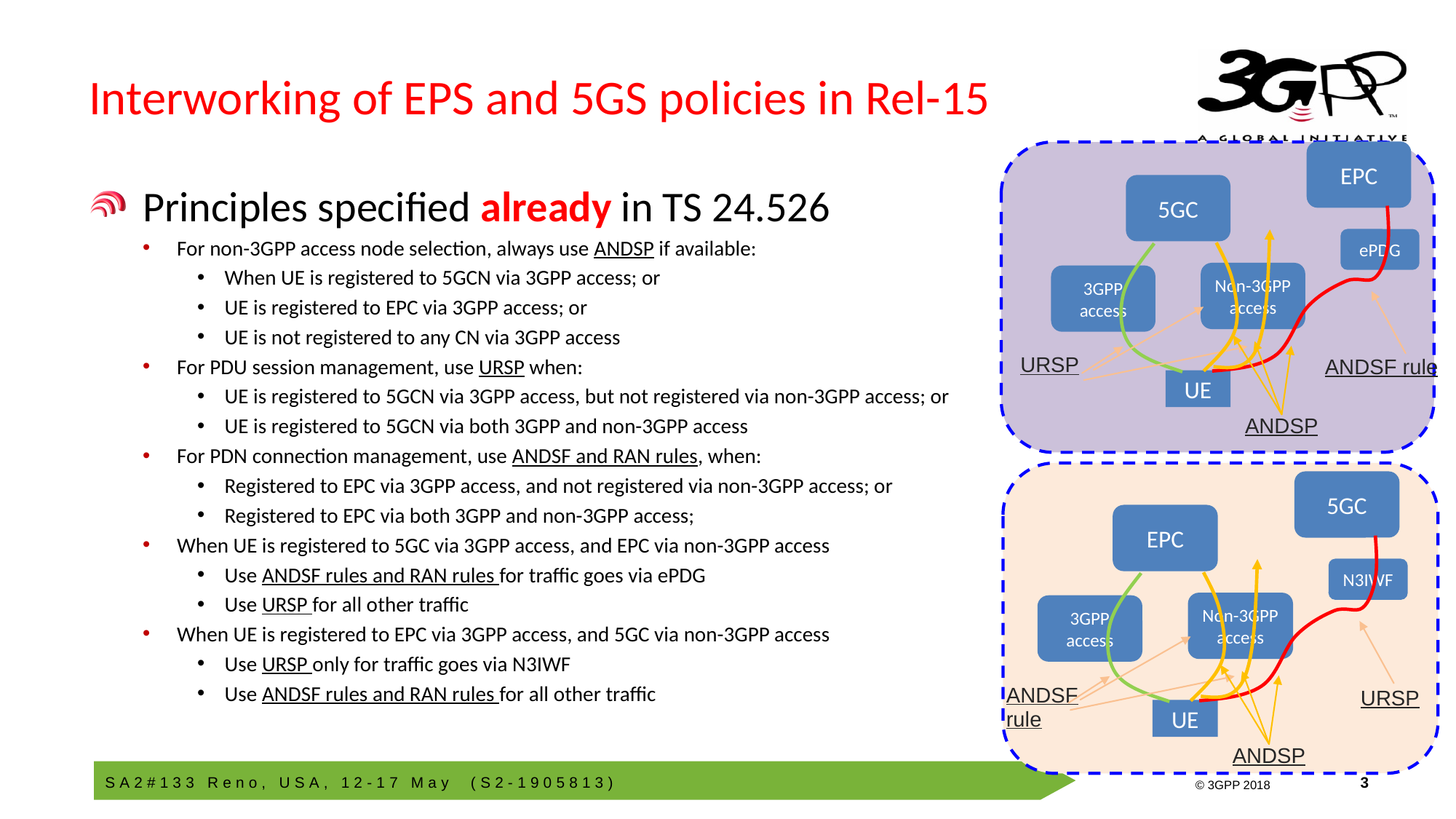

# Interworking of EPS and 5GS policies in Rel-15
EPC

5GC

ePDG

Non-3GPP access
3GPP access
URSP
ANDSF rule
UE
ANDSP
Principles specified already in TS 24.526
For non-3GPP access node selection, always use ANDSP if available:
When UE is registered to 5GCN via 3GPP access; or
UE is registered to EPC via 3GPP access; or
UE is not registered to any CN via 3GPP access
For PDU session management, use URSP when:
UE is registered to 5GCN via 3GPP access, but not registered via non-3GPP access; or
UE is registered to 5GCN via both 3GPP and non-3GPP access
For PDN connection management, use ANDSF and RAN rules, when:
Registered to EPC via 3GPP access, and not registered via non-3GPP access; or
Registered to EPC via both 3GPP and non-3GPP access;
When UE is registered to 5GC via 3GPP access, and EPC via non-3GPP access
Use ANDSF rules and RAN rules for traffic goes via ePDG
Use URSP for all other traffic
When UE is registered to EPC via 3GPP access, and 5GC via non-3GPP access
Use URSP only for traffic goes via N3IWF
Use ANDSF rules and RAN rules for all other traffic

5GC
EPC

N3IWF

Non-3GPP access
3GPP access
ANDSF rule
URSP
UE
ANDSP